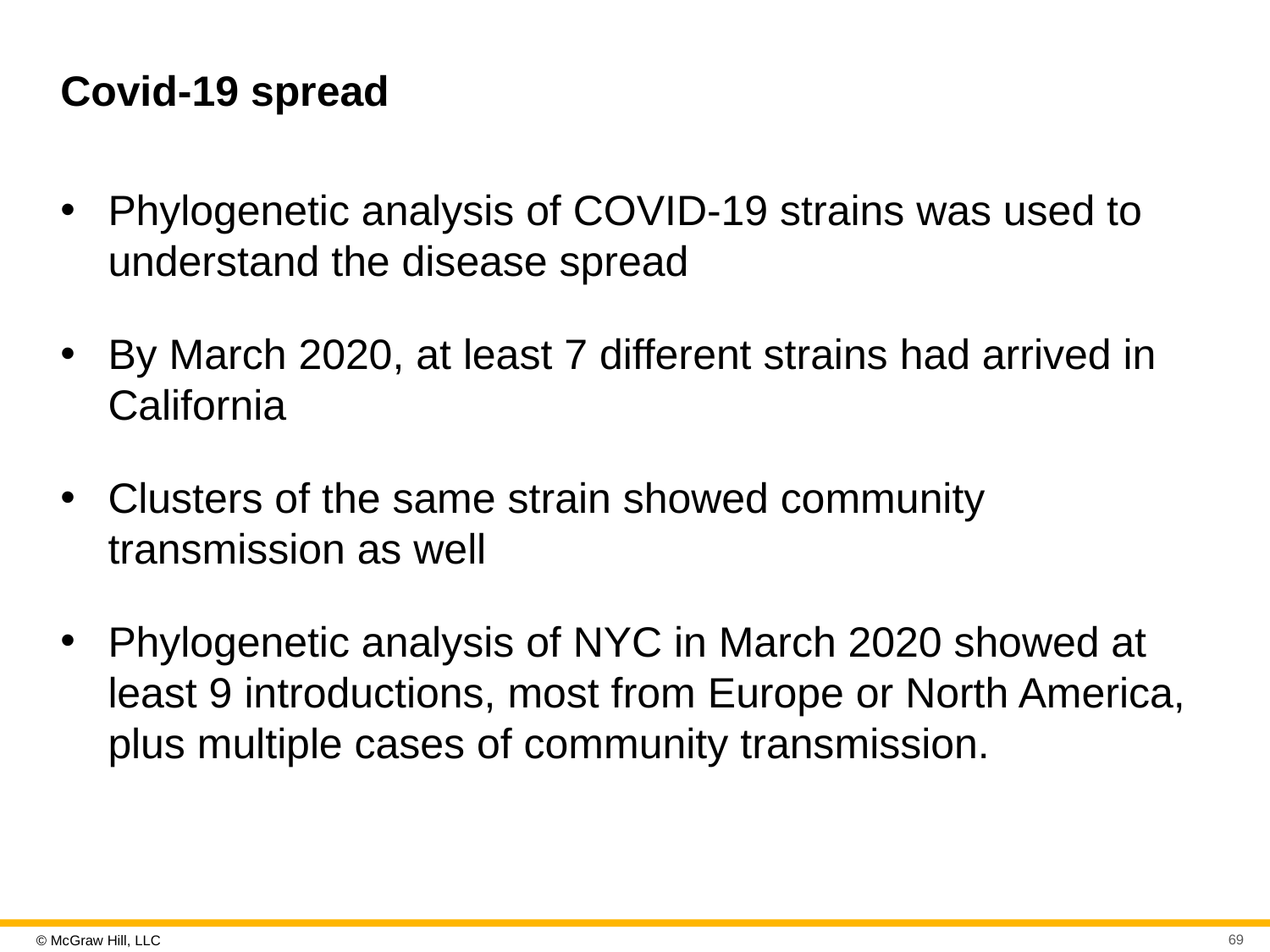

# Covid-19 spread
Phylogenetic analysis of COVID-19 strains was used to understand the disease spread
By March 2020, at least 7 different strains had arrived in California
Clusters of the same strain showed community transmission as well
Phylogenetic analysis of NYC in March 2020 showed at least 9 introductions, most from Europe or North America, plus multiple cases of community transmission.
69